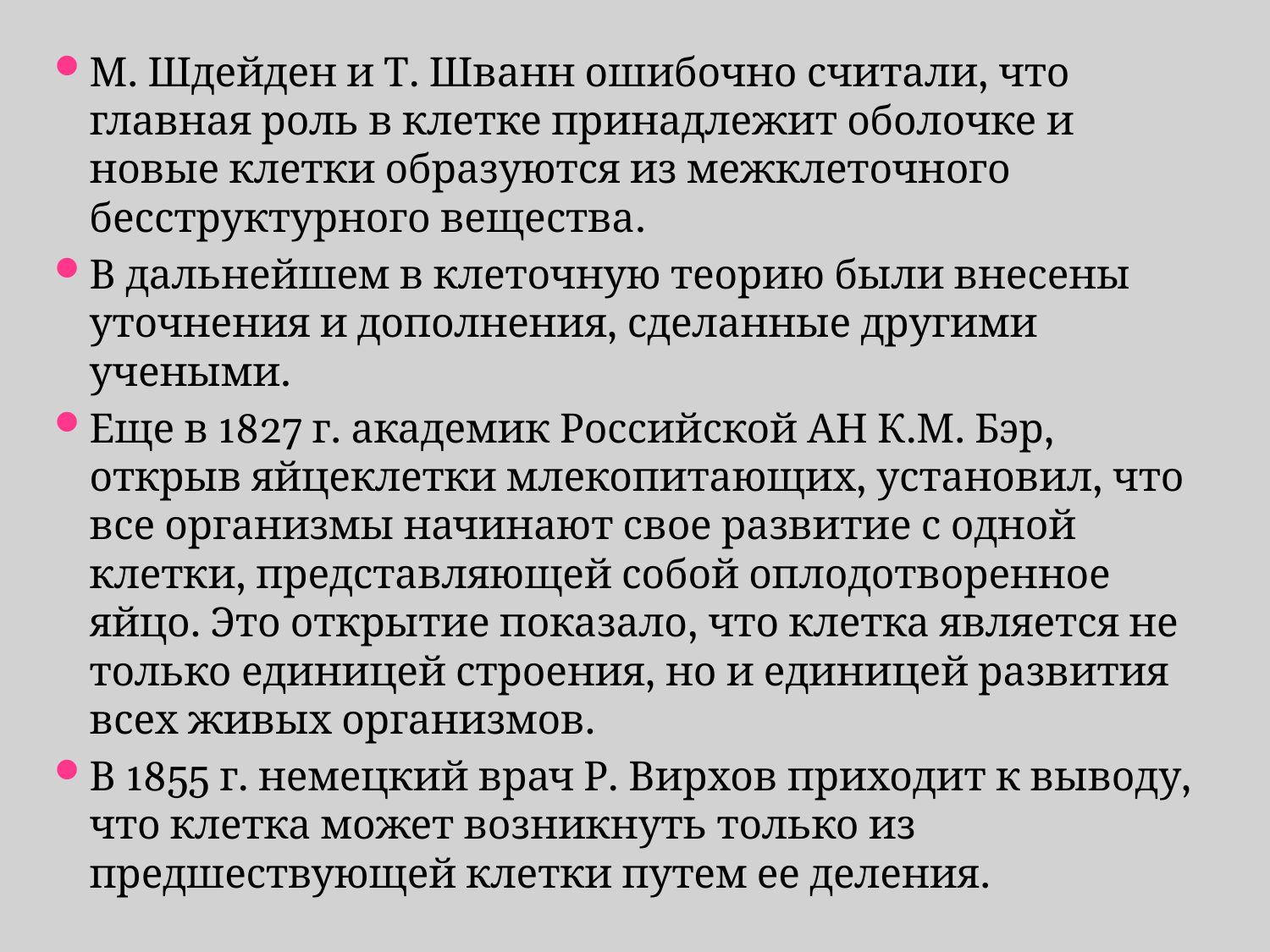

М. Шдейден и Т. Шванн ошибочно считали, что главная роль в клетке принадлежит оболочке и новые клетки образуются из межклеточного бесструктурного вещества.
В дальнейшем в клеточную теорию были внесены уточнения и дополнения, сделанные другими учеными.
Еще в 1827 г. академик Российской АН К.М. Бэр, открыв яйцеклетки млекопитающих, установил, что все организмы начинают свое развитие с одной клетки, представляющей собой оплодотворенное яйцо. Это открытие показало, что клетка является не только единицей строения, но и единицей развития всех живых организмов.
В 1855 г. немецкий врач Р. Вирхов приходит к выводу, что клетка может возникнуть только из предшествующей клетки путем ее деления.